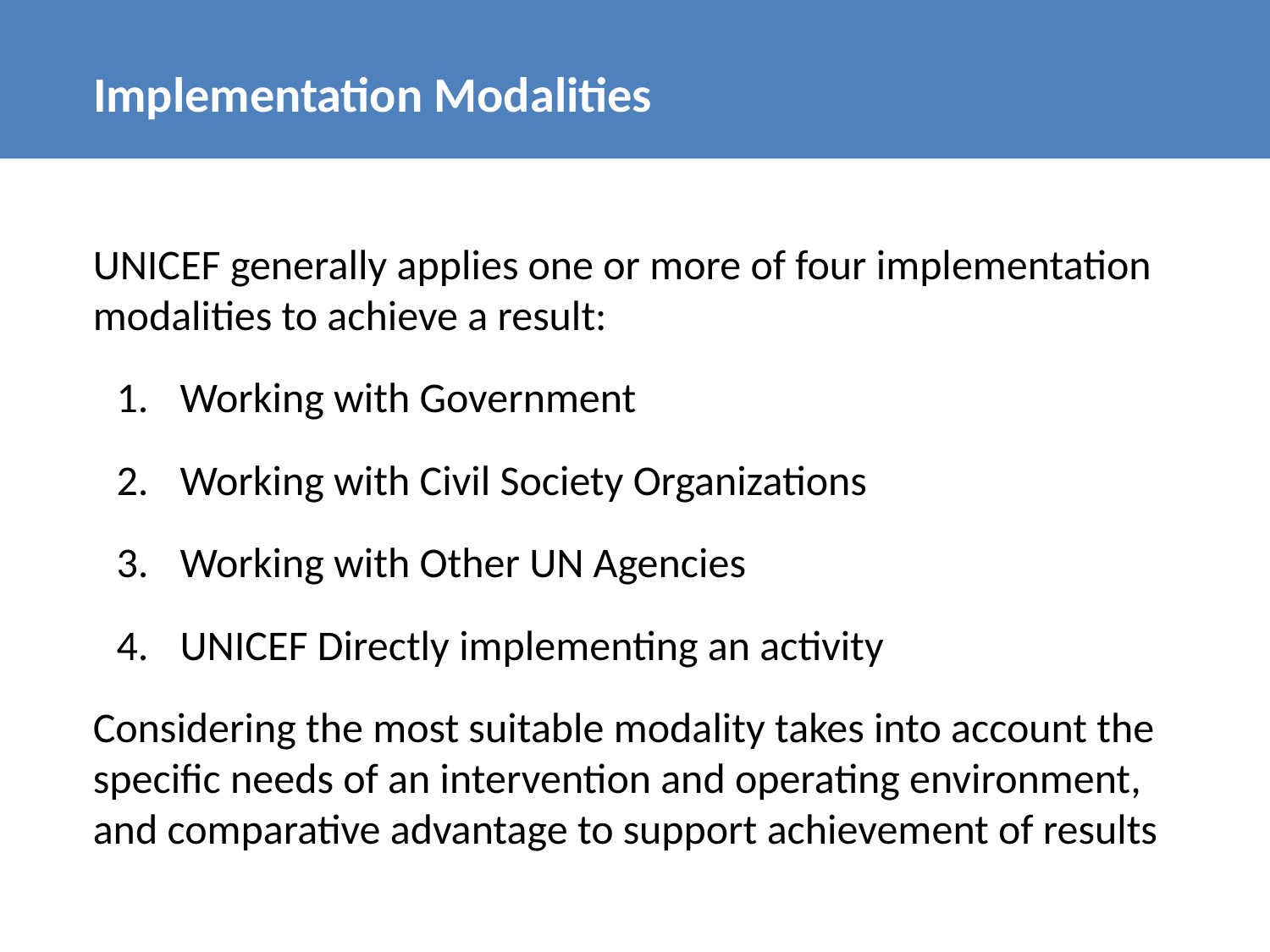

# Implementation Modalities
UNICEF generally applies one or more of four implementation modalities to achieve a result:
Working with Government
Working with Civil Society Organizations
Working with Other UN Agencies
UNICEF Directly implementing an activity
Considering the most suitable modality takes into account the specific needs of an intervention and operating environment, and comparative advantage to support achievement of results